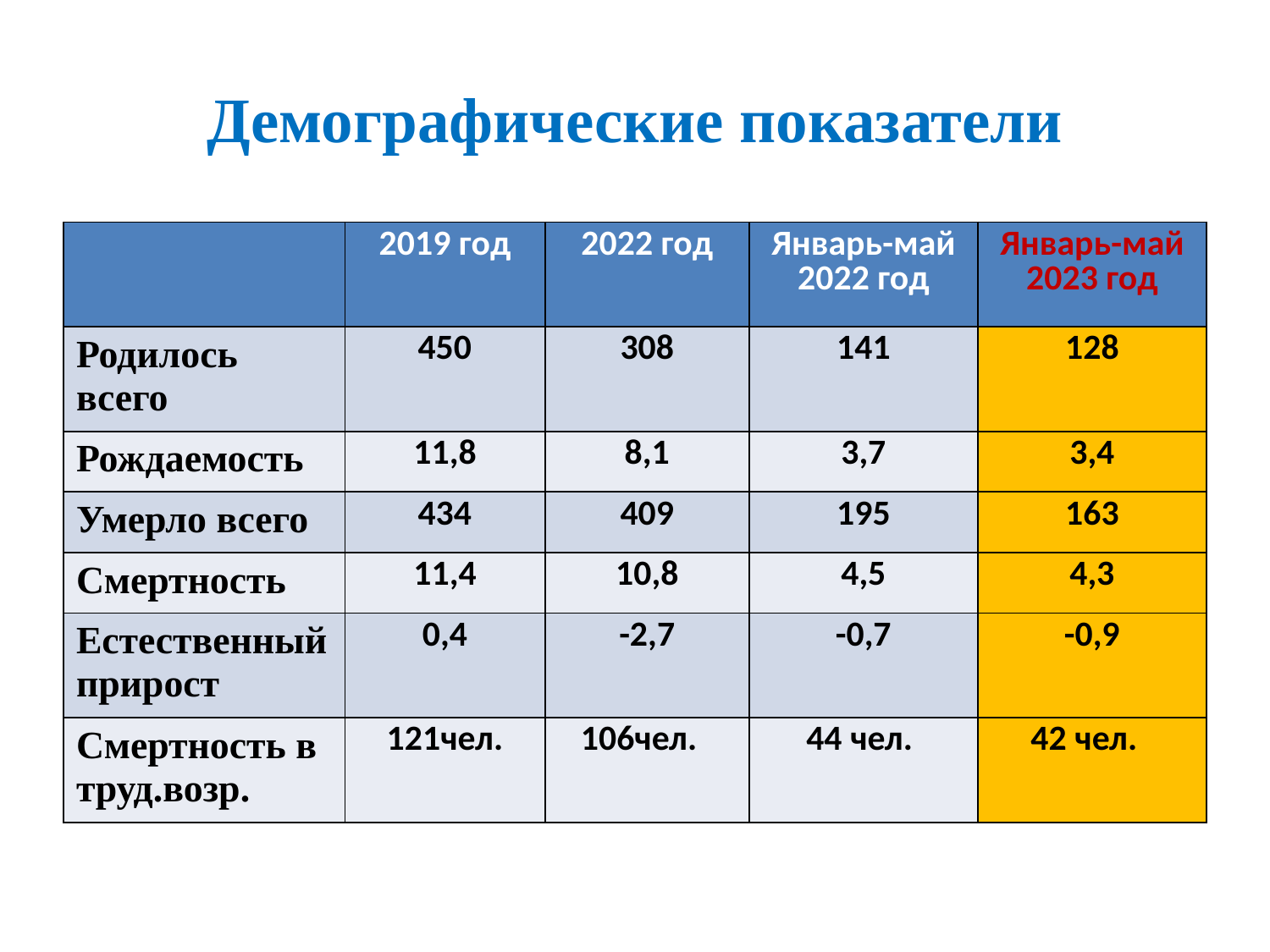

# Демографические показатели
|  | 2019 год | 2022 год | Январь-май 2022 год | Январь-май 2023 год |
| --- | --- | --- | --- | --- |
| Родилось всего | 450 | 308 | 141 | 128 |
| Рождаемость | 11,8 | 8,1 | 3,7 | 3,4 |
| Умерло всего | 434 | 409 | 195 | 163 |
| Смертность | 11,4 | 10,8 | 4,5 | 4,3 |
| Естественный прирост | 0,4 | -2,7 | -0,7 | -0,9 |
| Смертность в труд.возр. | 121чел. | 106чел. | 44 чел. | 42 чел. |